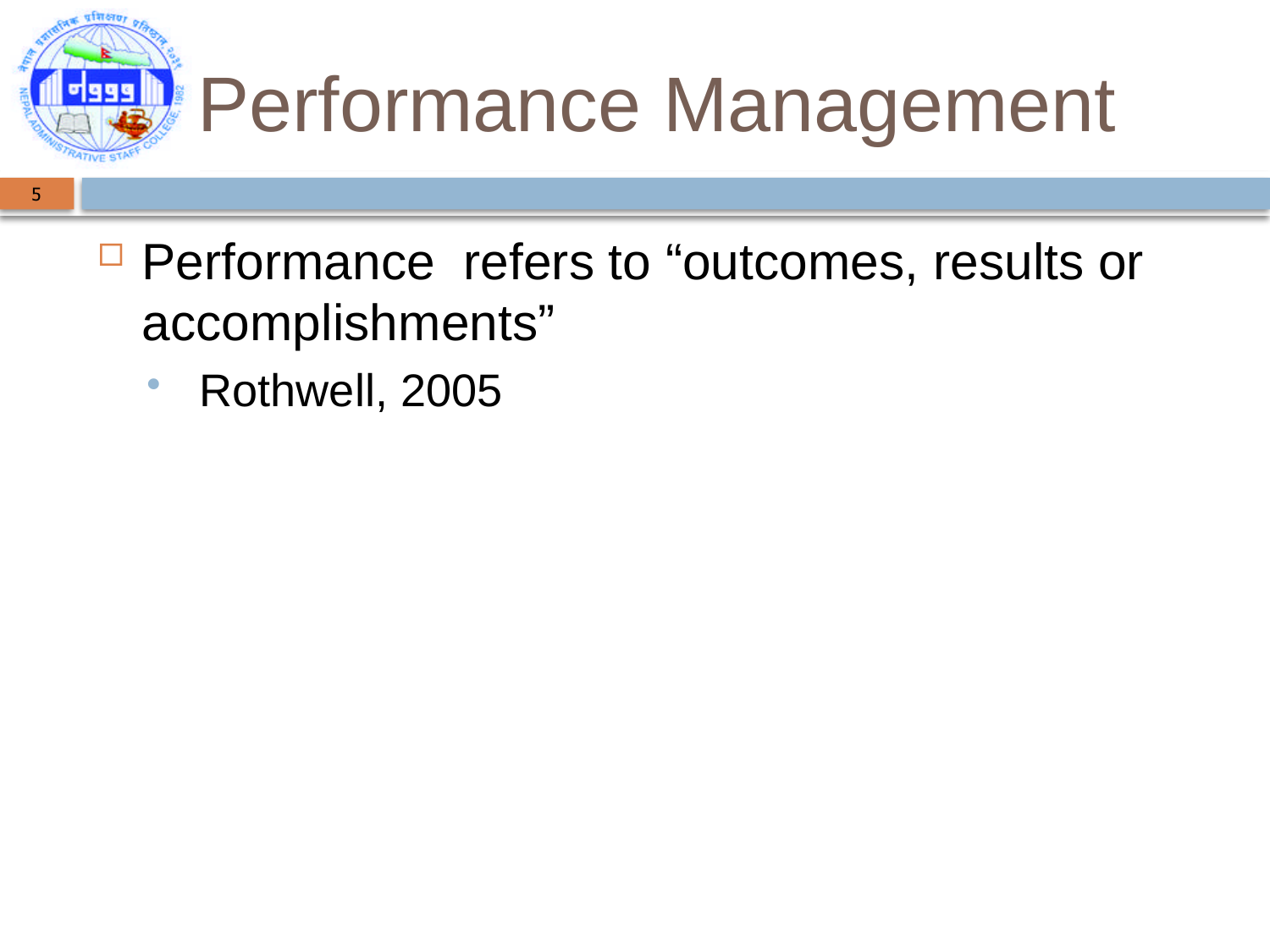

# Performance Management
5
Performance  refers to “outcomes, results or accomplishments”
 Rothwell, 2005